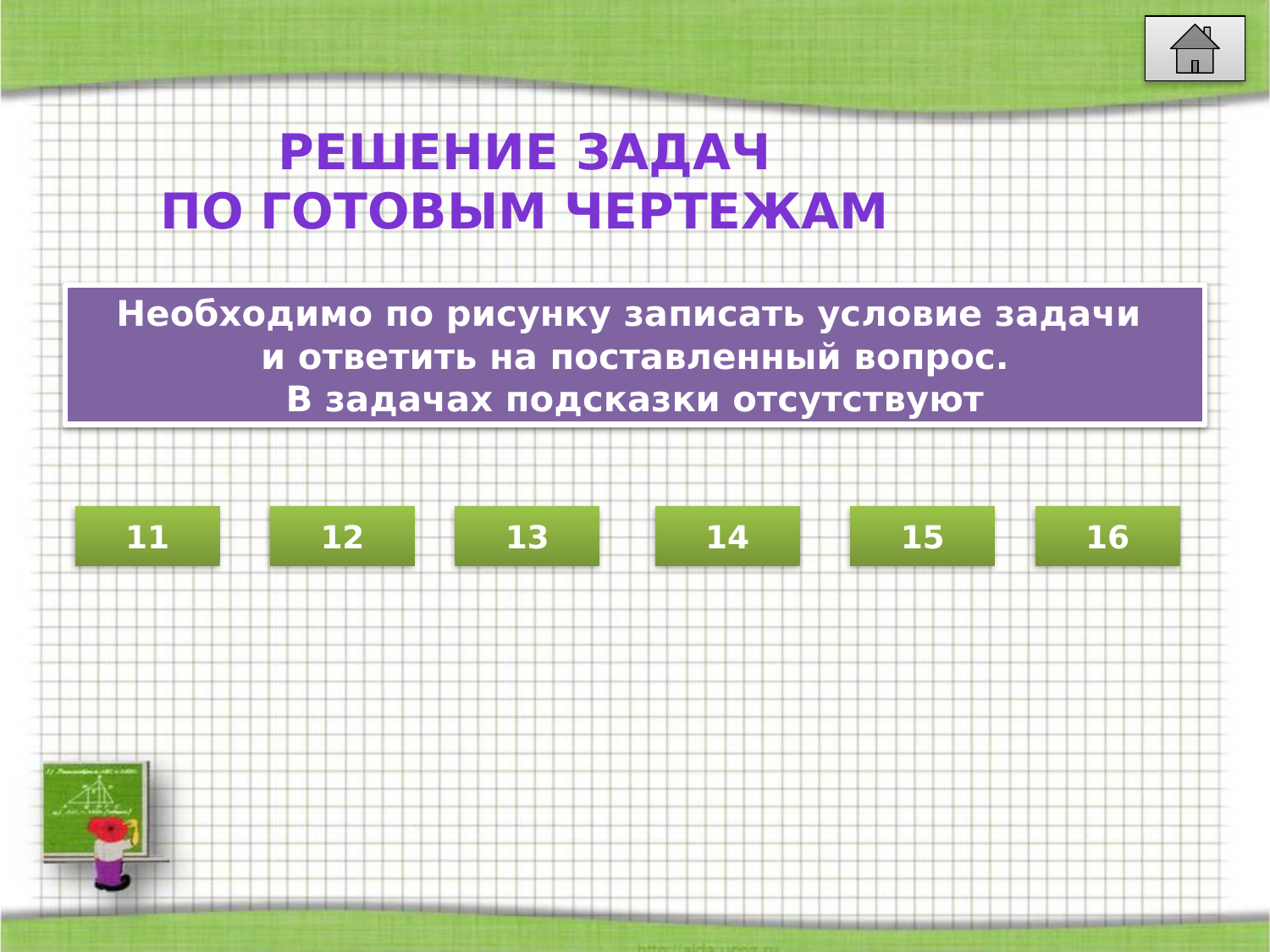

Решение задач
по готовым чертежам
Необходимо по рисунку записать условие задачи
и ответить на поставленный вопрос.
В задачах подсказки отсутствуют
11
12
13
15
16
14